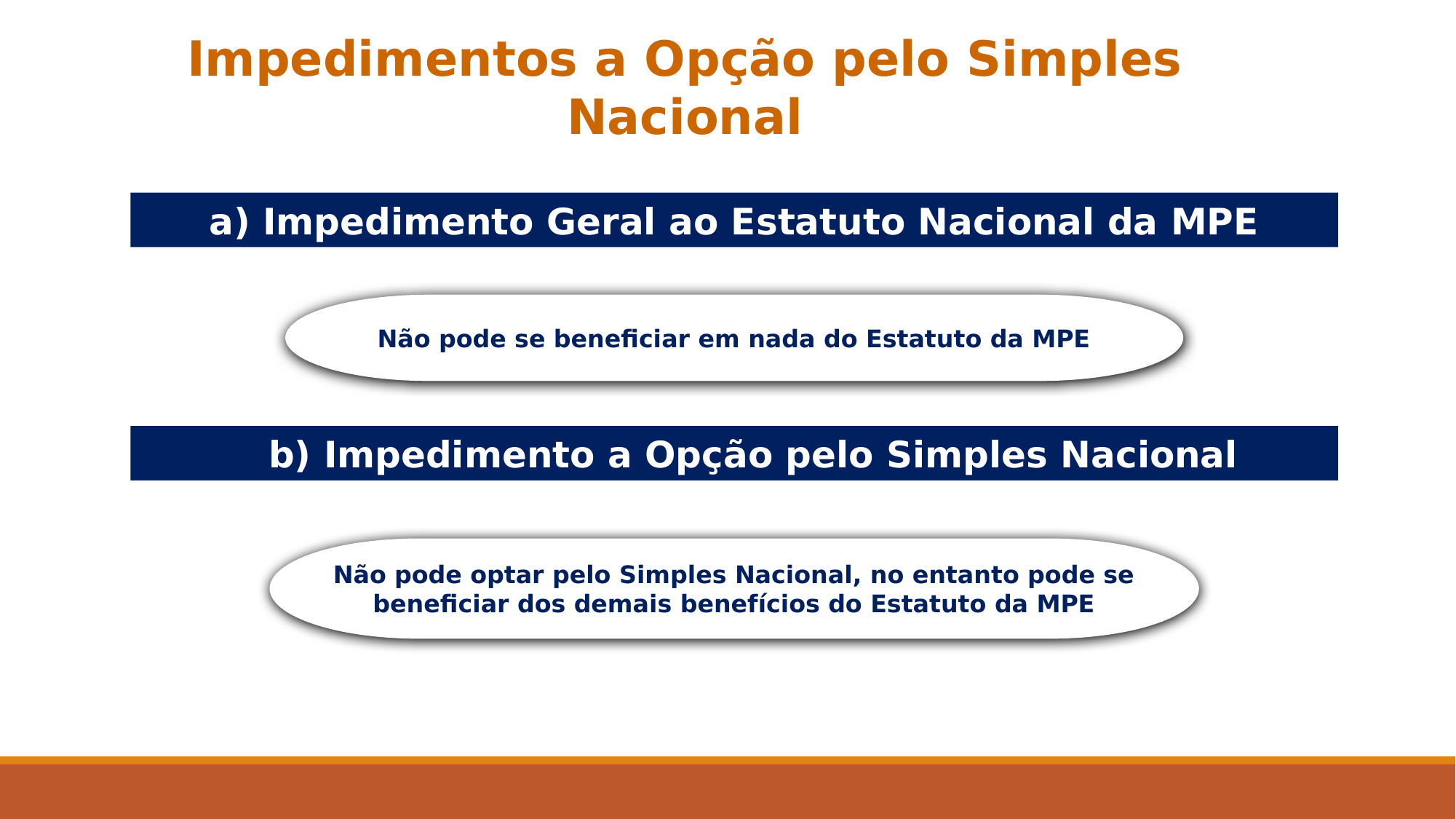

Impedimentos a Opção pelo Simples Nacional
a) Impedimento Geral ao Estatuto Nacional da MPE
Não pode se beneficiar em nada do Estatuto da MPE
   b) Impedimento a Opção pelo Simples Nacional
Não pode optar pelo Simples Nacional, no entanto pode se beneficiar dos demais benefícios do Estatuto da MPE